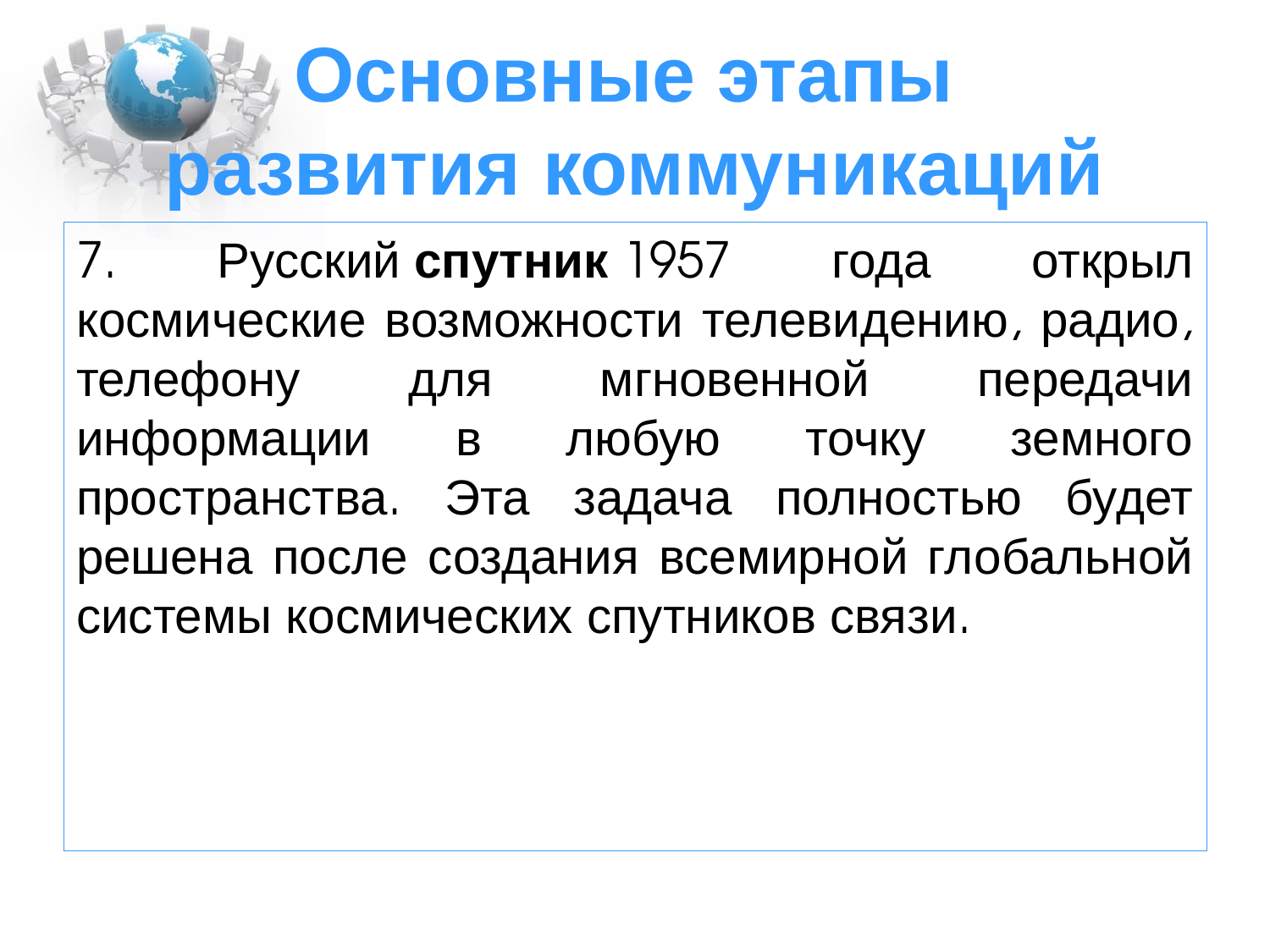

# Основные этапы развития коммуникаций
7. Русский спутник 1957 года открыл космические возможности телевидению, радио, телефону для мгновенной передачи информации в любую точку земного пространства. Эта задача полностью будет решена после создания всемирной глобальной системы космических спутников связи.